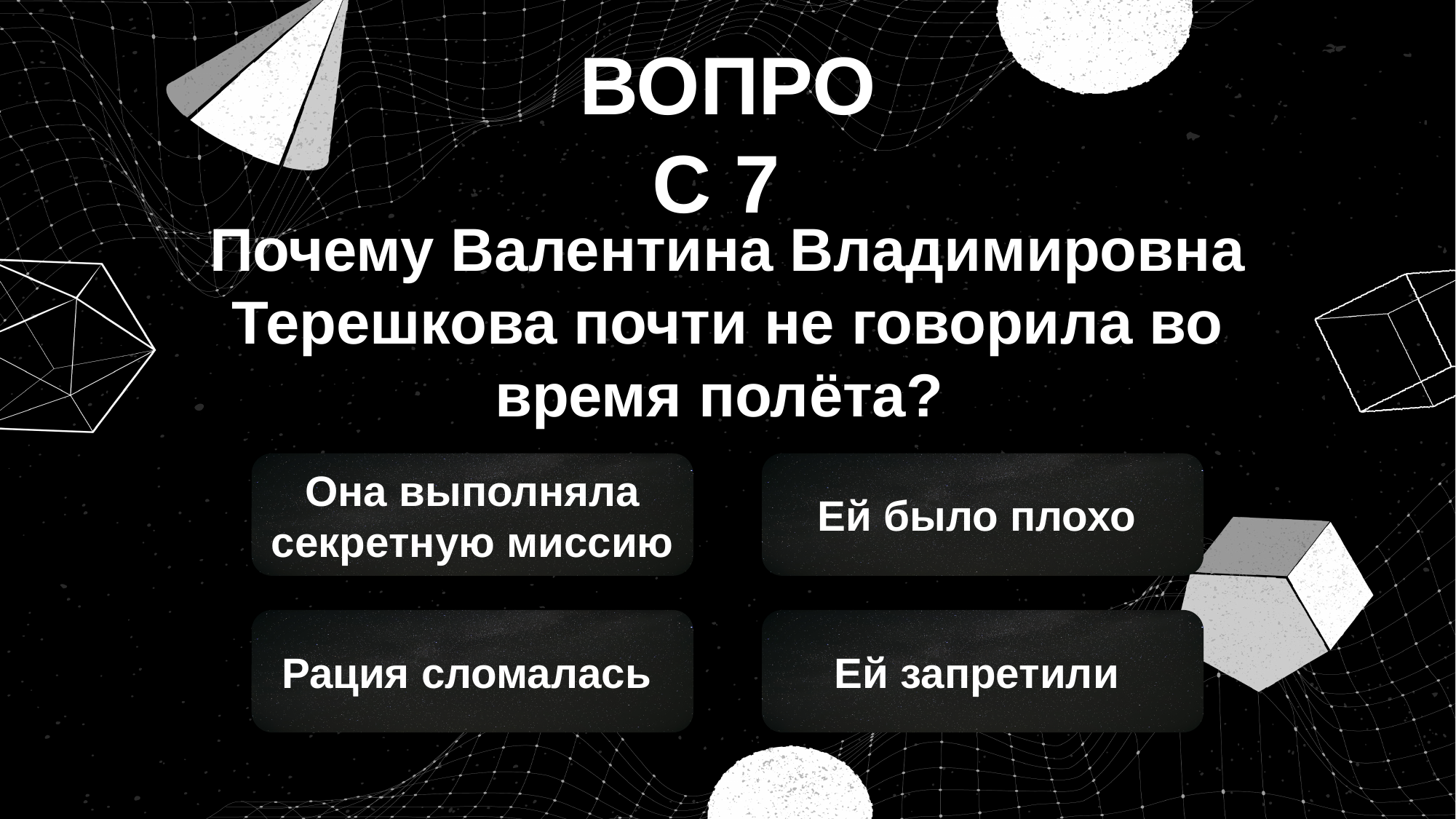

ВОПРОС 7
Почему Валентина Владимировна Терешкова почти не говорила во время полёта?
Ей было плохо
Она выполняла секретную миссию
Рация сломалась
Ей запретили